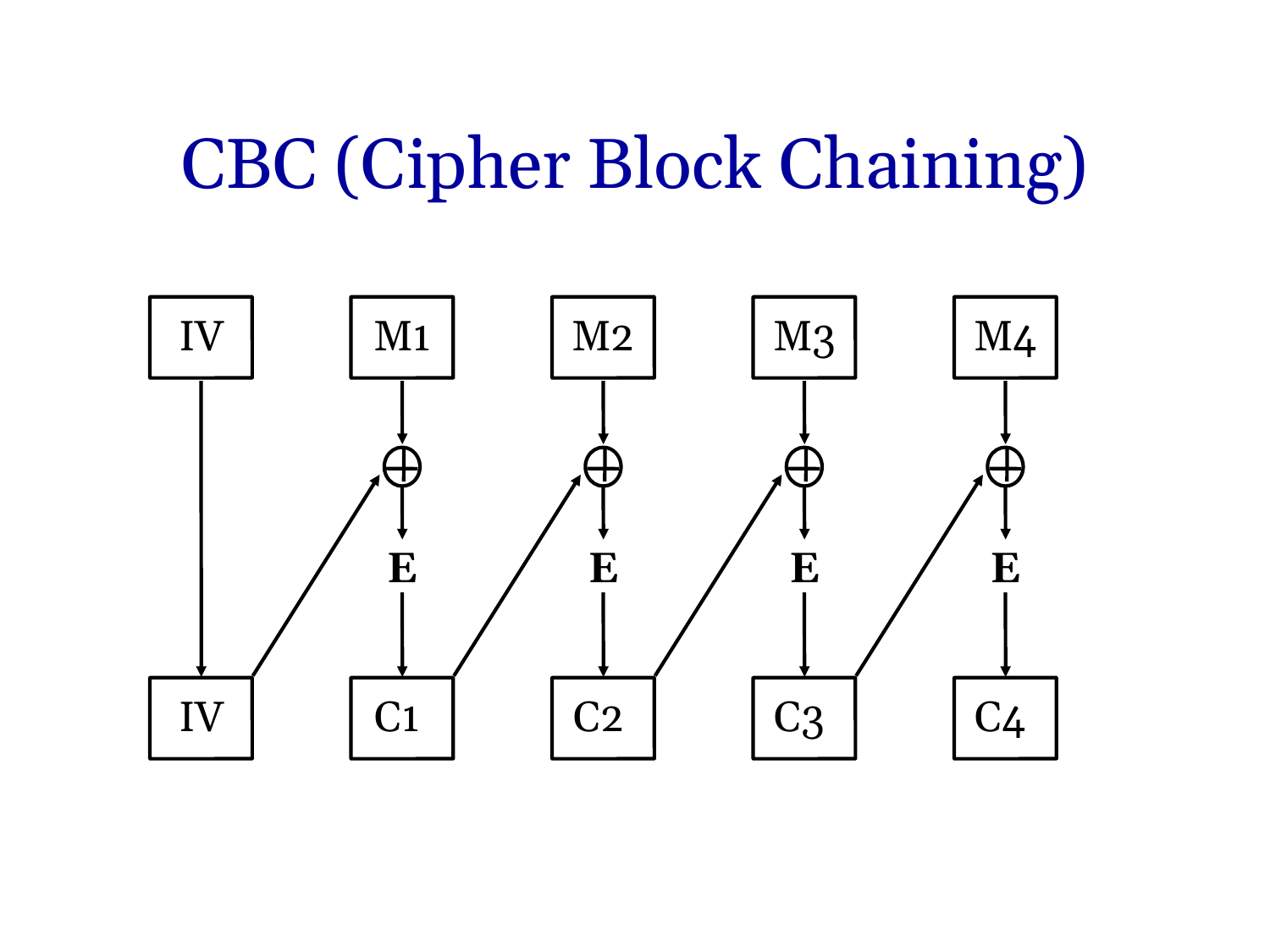

# CBC (Cipher Block Chaining)

IV
M1
M2
M3
M4

E
E
E
E

IV
C1
C2
C3
C4